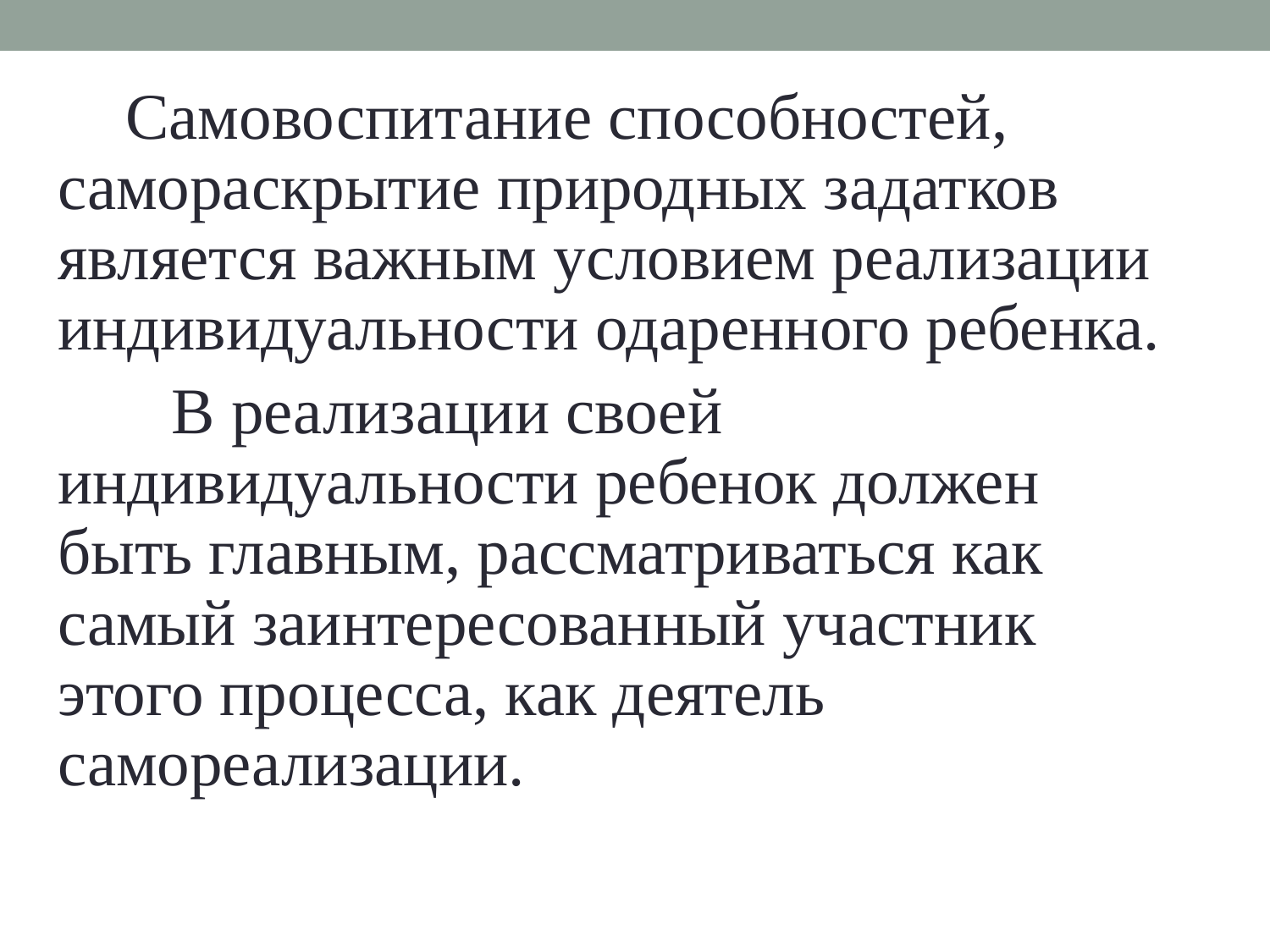

Самовоспитание способностей, самораскрытие природных задатков является важным условием реализации индивидуальности одаренного ребенка.
       В реализации своей индивидуальности ребенок должен быть главным, рассматриваться как самый заинтересованный участник этого процесса, как деятель самореализации.